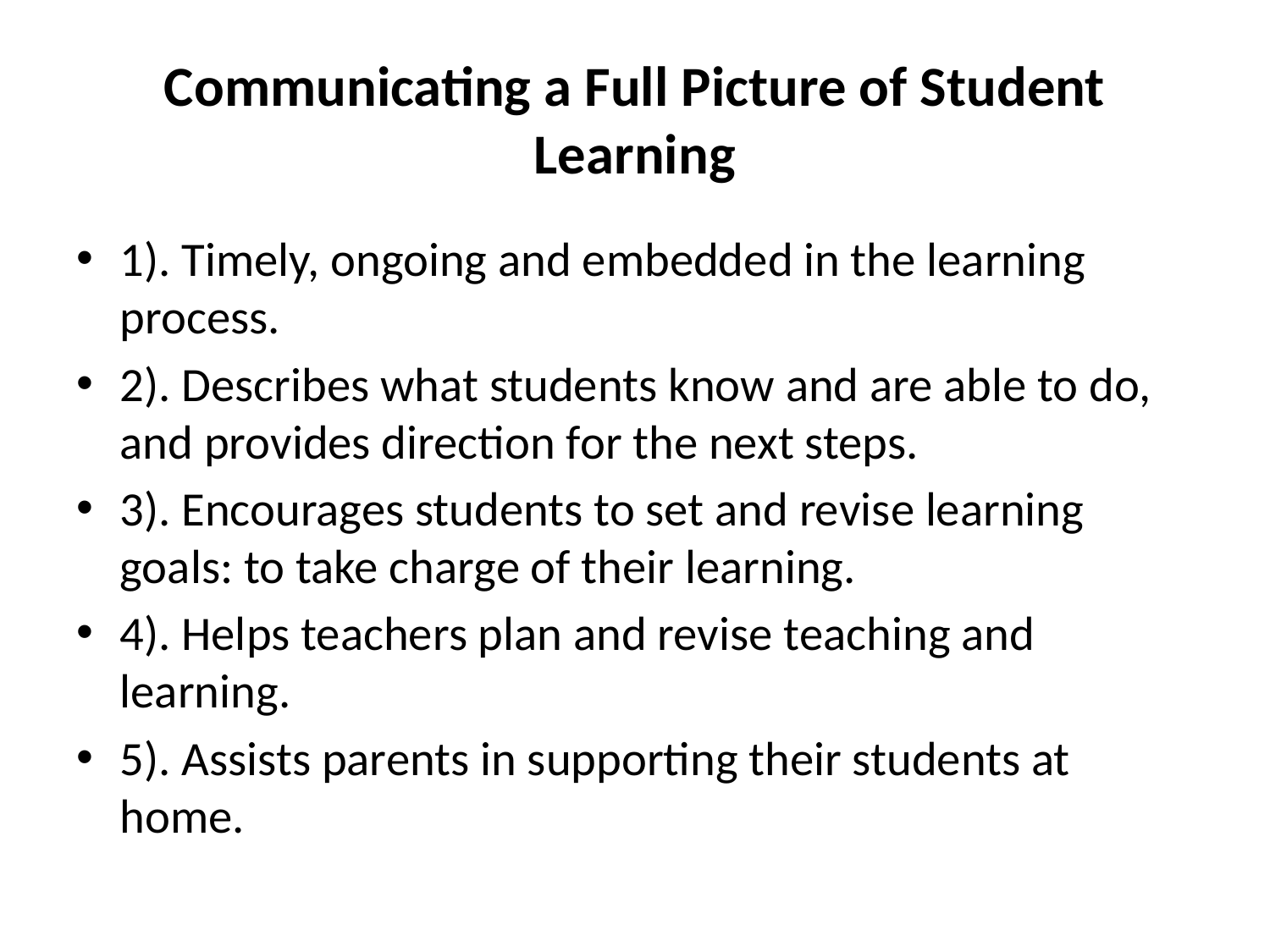

# Communicating a Full Picture of Student Learning
1). Timely, ongoing and embedded in the learning process.
2). Describes what students know and are able to do, and provides direction for the next steps.
3). Encourages students to set and revise learning goals: to take charge of their learning.
4). Helps teachers plan and revise teaching and learning.
5). Assists parents in supporting their students at home.